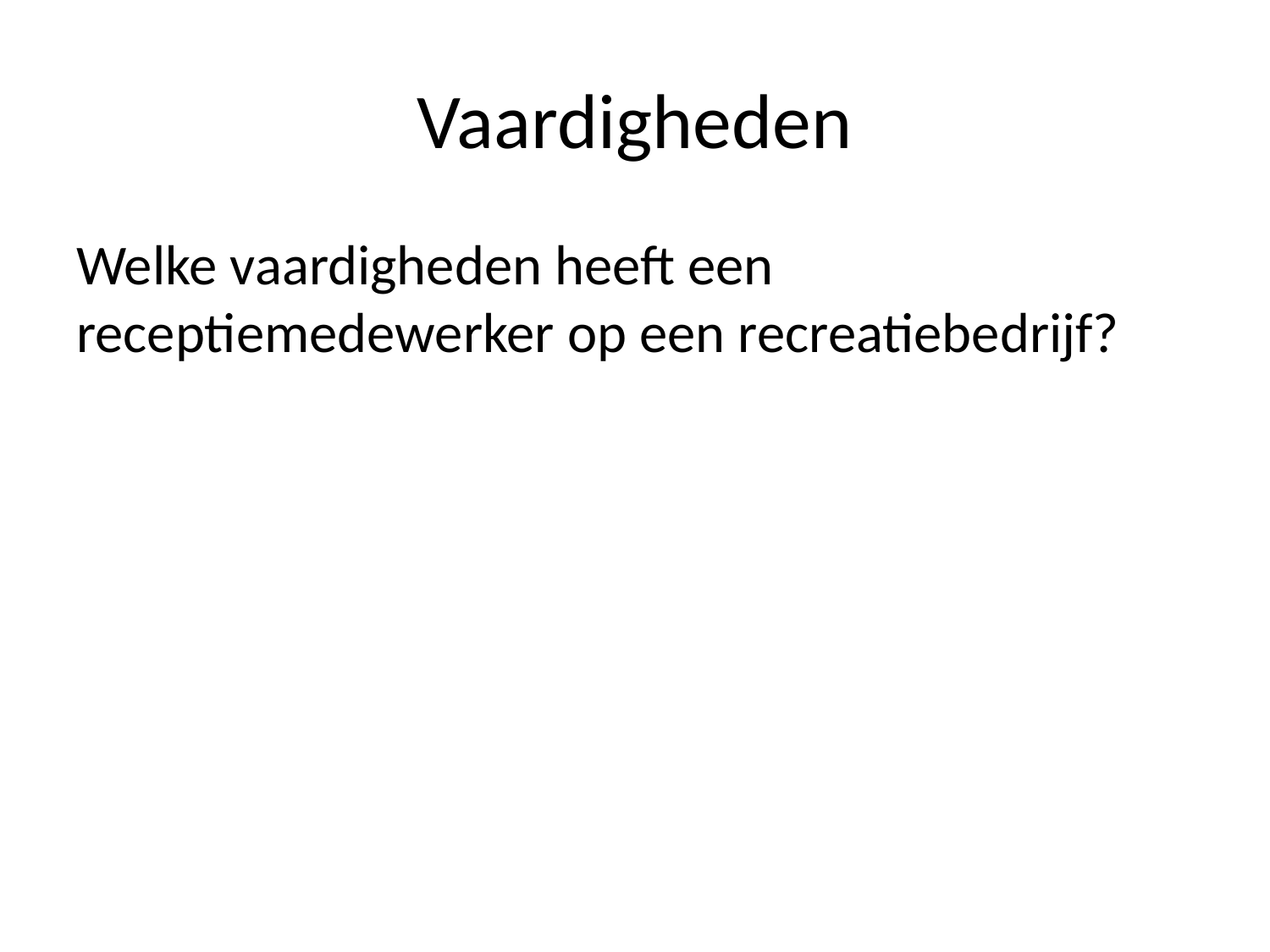

# Vaardigheden
Welke vaardigheden heeft een receptiemedewerker op een recreatiebedrijf?